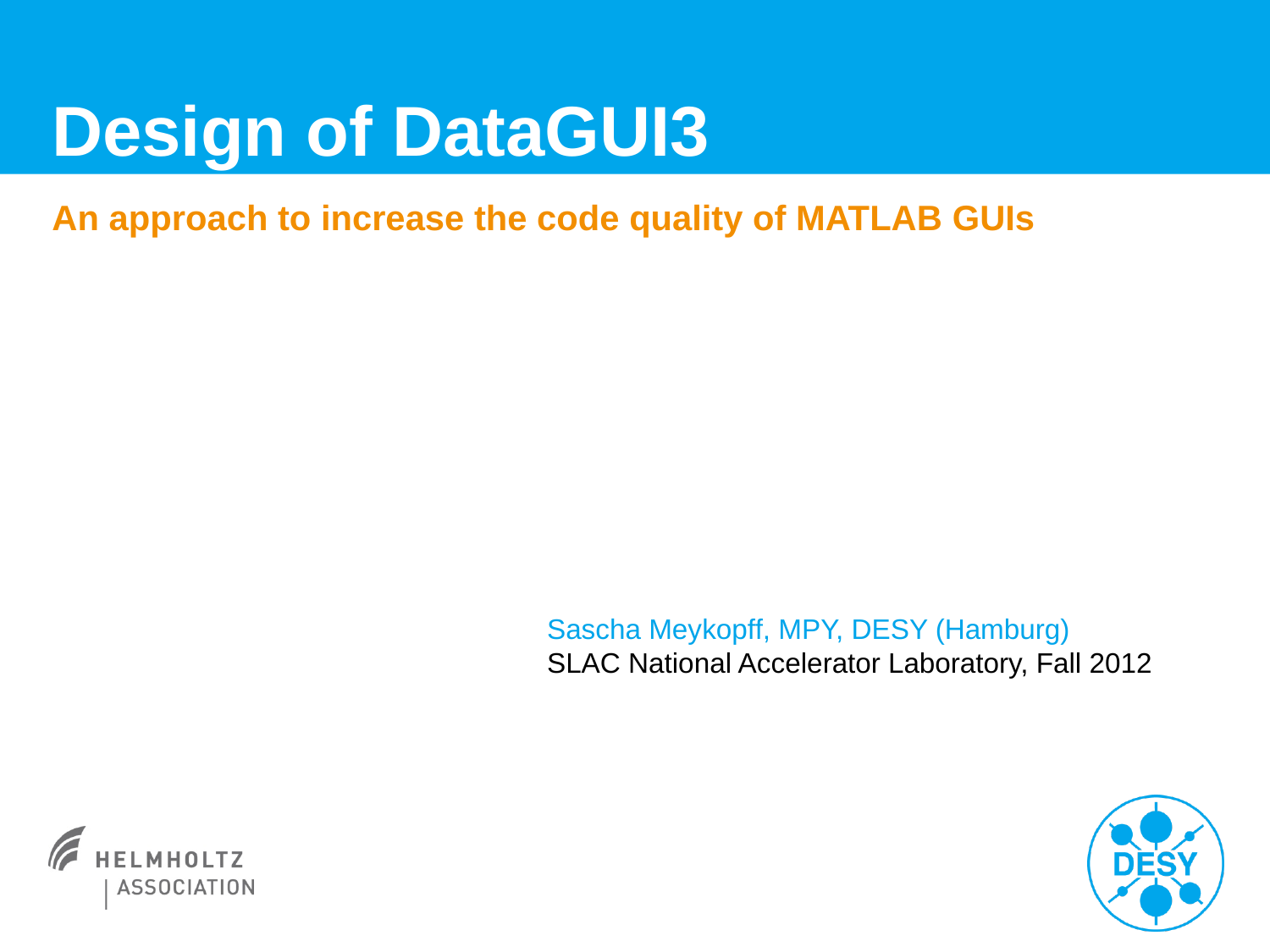

# Design of DataGUI3
An approach to increase the code quality of MATLAB GUIs
Sascha Meykopff, MPY, DESY (Hamburg)
SLAC National Accelerator Laboratory, Fall 2012